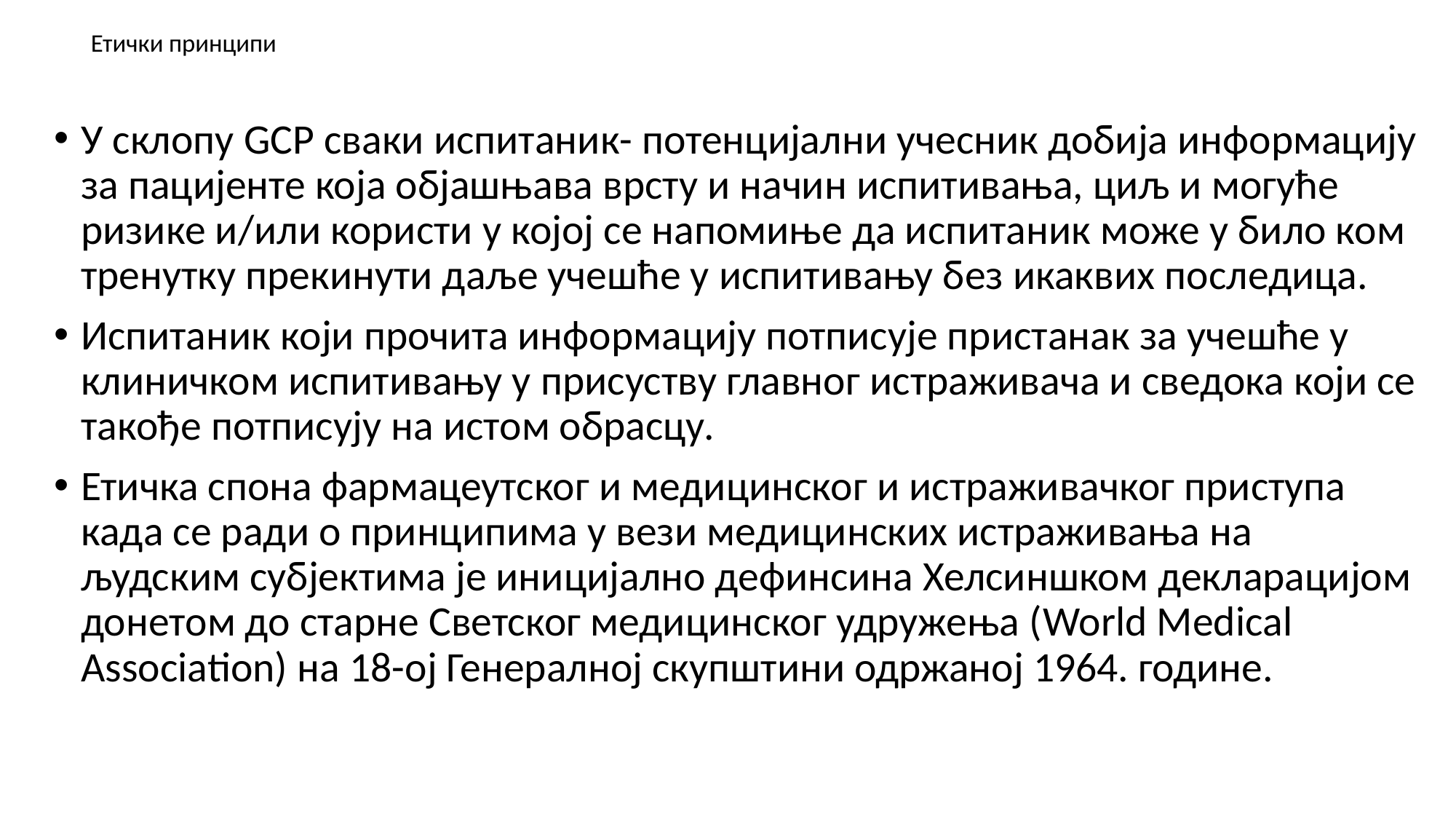

# Етички принципи
У склопу GCP сваки испитаник- потенцијални учесник добија информацију за пацијенте која објашњава врсту и начин испитивања, циљ и могуће ризике и/или користи у којој се напомиње да испитаник може у било ком тренутку прекинути даље учешће у испитивању без икаквих последица.
Испитаник који прочита информацију потписује пристанак за учешће у клиничком испитивању у присуству главног истраживача и сведока који се такође потписују на истом обрасцу.
Етичка спона фармацеутског и медицинског и истраживачког приступа када се ради о принципима у вези медицинских истраживања на људским субјектима је иницијално дефинсина Хелсиншком декларацијом донетом до старне Светског медицинског удружења (World Medical Association) на 18-ој Генералној скупштини одржаној 1964. године.